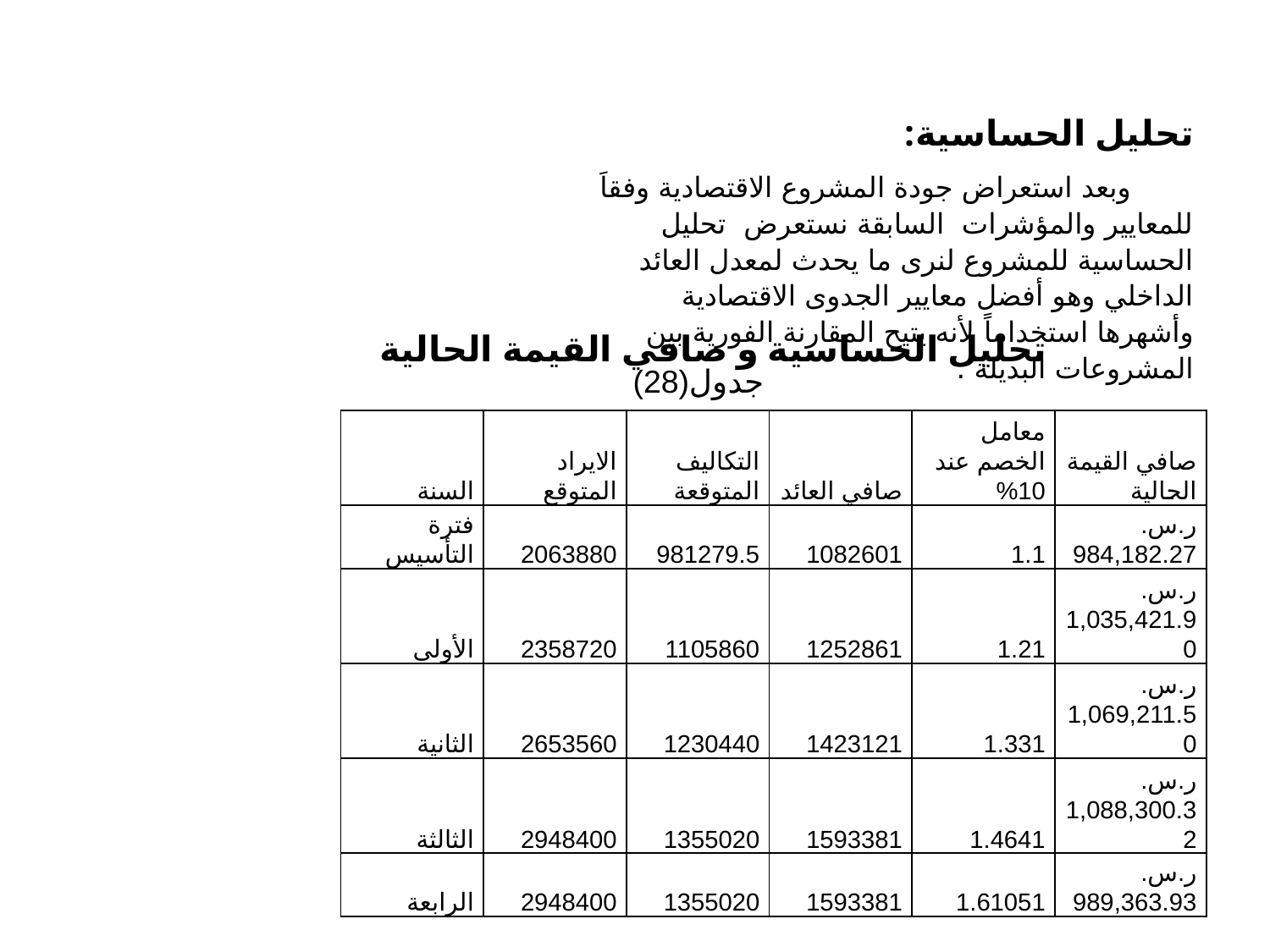

تحليل الحساسية:
       وبعد استعراض جودة المشروع الاقتصادية وفقاَ للمعايير والمؤشرات  السابقة نستعرض  تحليل الحساسية للمشروع لنرى ما يحدث لمعدل العائد الداخلي وهو أفضل معايير الجدوى الاقتصادية وأشهرها استخداماً لأنه يتيح المقارنة الفورية بين المشروعات البديلة .
تحليل الحساسية و صافي القيمة الحالية
جدول(28)
| السنة | الايراد المتوقع | التكاليف المتوقعة | صافي العائد | معامل الخصم عند 10% | صافي القيمة الحالية |
| --- | --- | --- | --- | --- | --- |
| فترة التأسيس | 2063880 | 981279.5 | 1082601 | 1.1 | ر.س.‏ 984,182.27 |
| الأولى | 2358720 | 1105860 | 1252861 | 1.21 | ر.س.‏ 1,035,421.90 |
| الثانية | 2653560 | 1230440 | 1423121 | 1.331 | ر.س.‏ 1,069,211.50 |
| الثالثة | 2948400 | 1355020 | 1593381 | 1.4641 | ر.س.‏ 1,088,300.32 |
| الرابعة | 2948400 | 1355020 | 1593381 | 1.61051 | ر.س.‏ 989,363.93 |